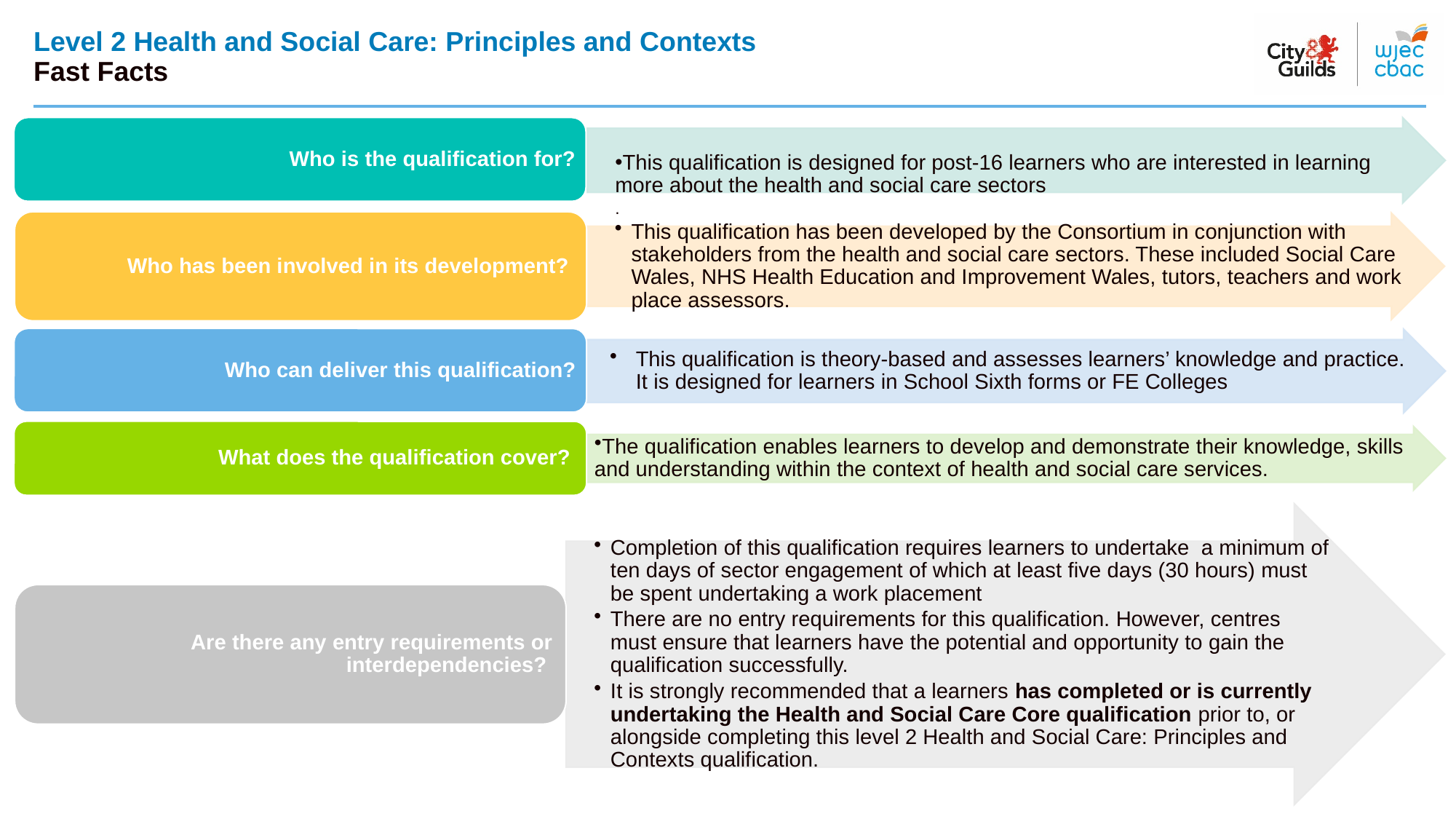

# Level 2 Health and Social Care: Principles and Contexts Fast Facts

This qualification is designed for post-16 learners who are interested in learning more about the health and social care sectors
.
Who is the qualification for?
This qualification has been developed by the Consortium in conjunction with stakeholders from the health and social care sectors. These included Social Care Wales, NHS Health Education and Improvement Wales, tutors, teachers and work place assessors.
Who has been involved in its development?
This qualification is theory-based and assesses learners’ knowledge and practice. It is designed for learners in School Sixth forms or FE Colleges
Who can deliver this qualification?
The qualification enables learners to develop and demonstrate their knowledge, skills and understanding within the context of health and social care services.
What does the qualification cover?
Completion of this qualification requires learners to undertake  a minimum of ten days of sector engagement of which at least five days (30 hours) must be spent undertaking a work placement
There are no entry requirements for this qualification. However, centres must ensure that learners have the potential and opportunity to gain the qualification successfully.
It is strongly recommended that a learners has completed or is currently undertaking the Health and Social Care Core qualification prior to, or alongside completing this level 2 Health and Social Care: Principles and Contexts qualification.
Are there any entry requirements or interdependencies?